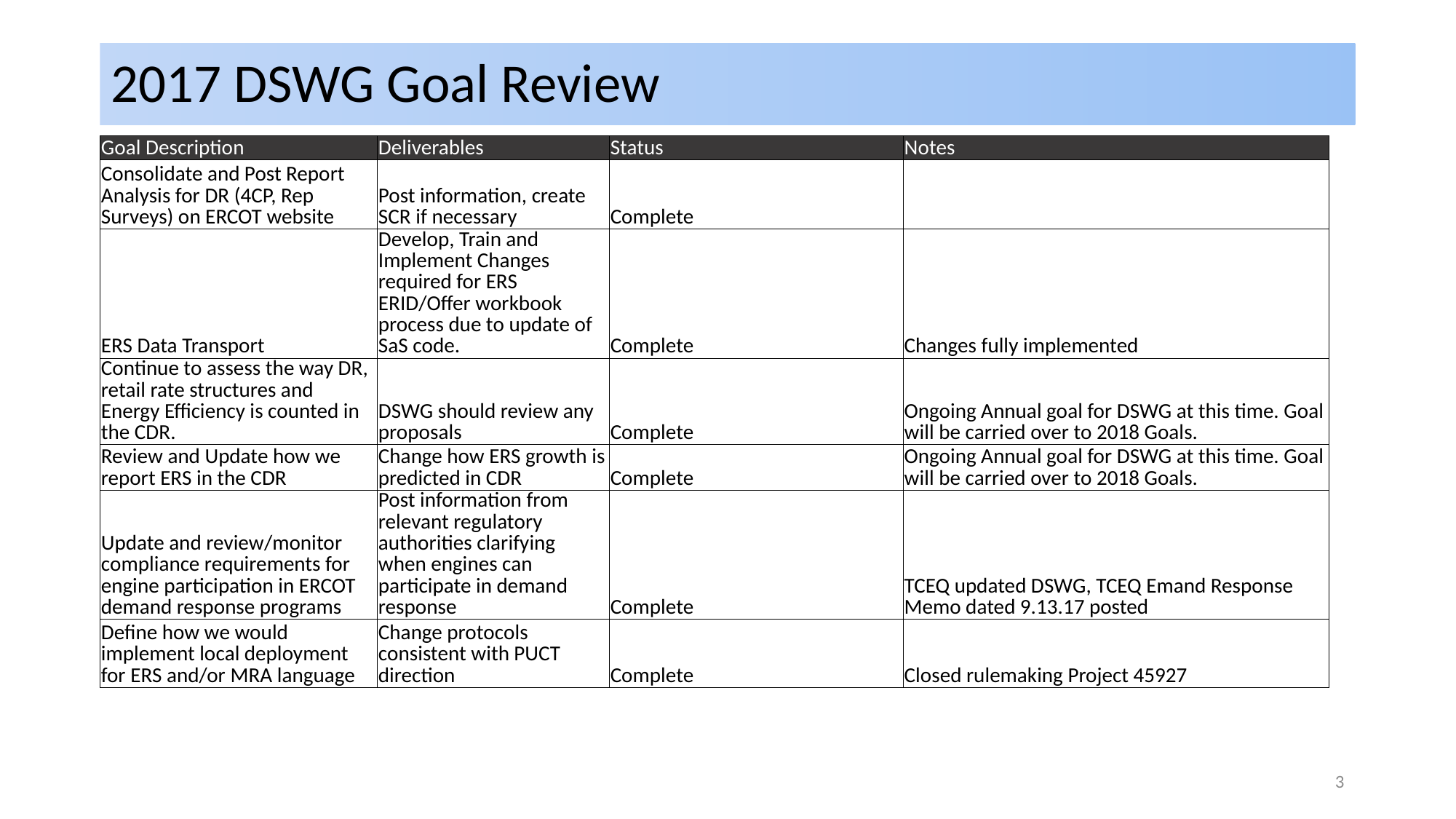

# 2017 DSWG Goal Review
| Goal Description | Deliverables | Status | Notes |
| --- | --- | --- | --- |
| Consolidate and Post Report Analysis for DR (4CP, Rep Surveys) on ERCOT website | Post information, create SCR if necessary | Complete |  |
| ERS Data Transport | Develop, Train and Implement Changes required for ERS ERID/Offer workbook process due to update of SaS code. | Complete | Changes fully implemented |
| Continue to assess the way DR, retail rate structures and Energy Efficiency is counted in the CDR. | DSWG should review any proposals | Complete | Ongoing Annual goal for DSWG at this time. Goal will be carried over to 2018 Goals. |
| Review and Update how we report ERS in the CDR | Change how ERS growth is predicted in CDR | Complete | Ongoing Annual goal for DSWG at this time. Goal will be carried over to 2018 Goals. |
| Update and review/monitor compliance requirements for engine participation in ERCOT demand response programs | Post information from relevant regulatory authorities clarifying when engines can participate in demand response | Complete | TCEQ updated DSWG, TCEQ Emand Response Memo dated 9.13.17 posted |
| Define how we would implement local deployment for ERS and/or MRA language | Change protocols consistent with PUCT direction | Complete | Closed rulemaking Project 45927 |
3